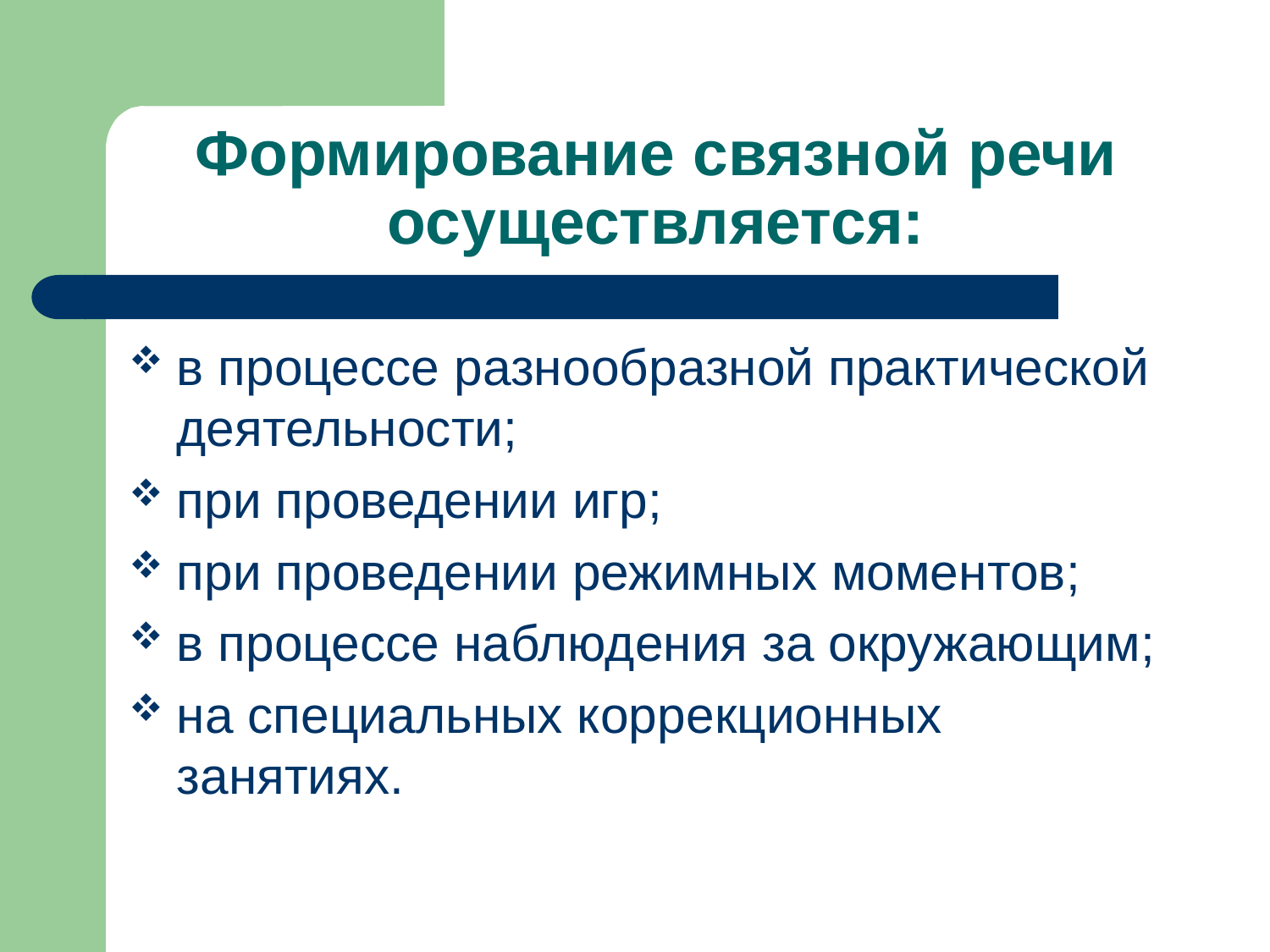

# Формирование связной речи осуществляется:
в процессе разнообразной практической деятельности;
при проведении игр;
при проведении режимных моментов;
в процессе наблюдения за окружающим;
на специальных коррекционных занятиях.